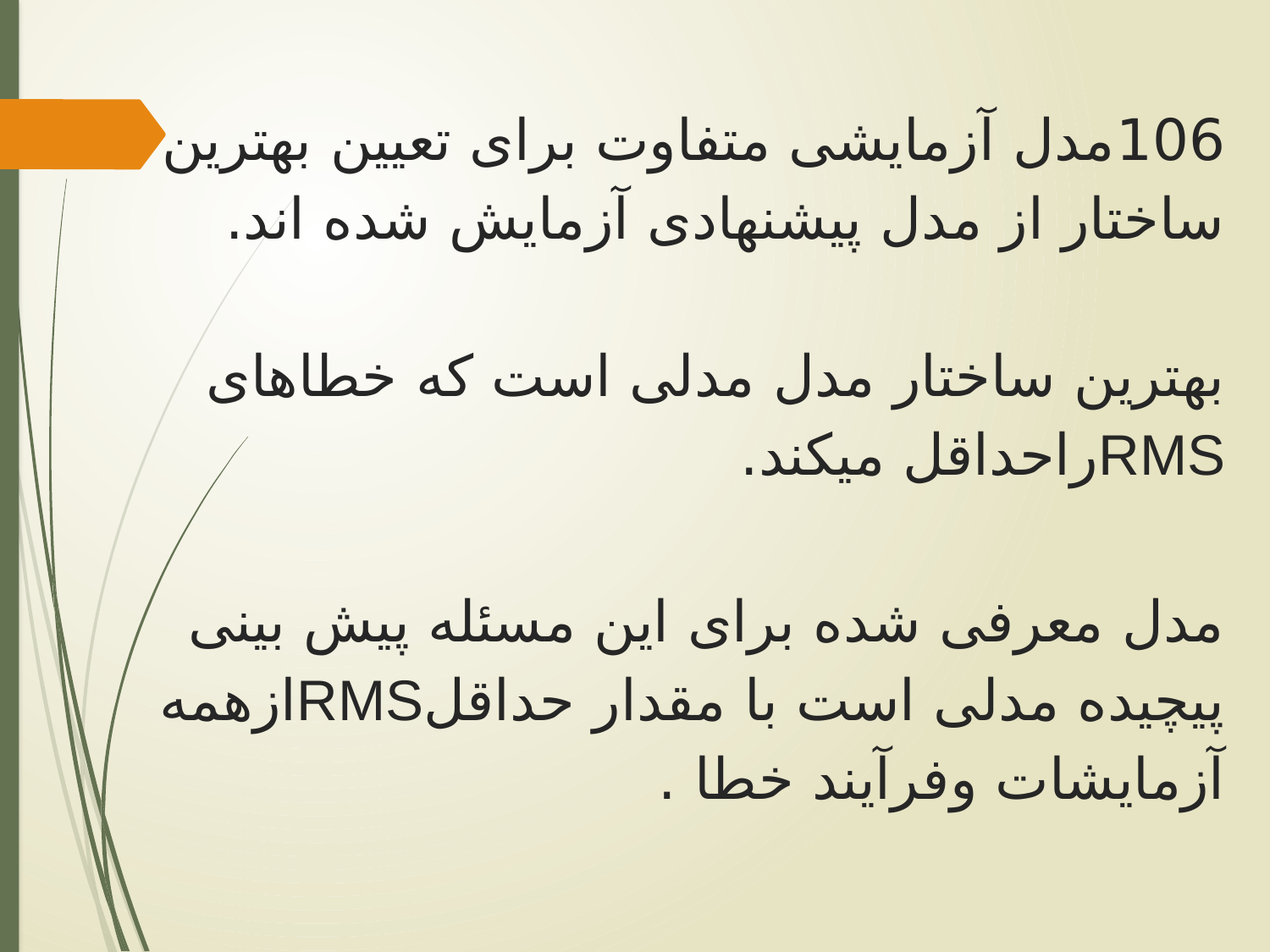

# 106مدل آزمایشی متفاوت برای تعیین بهترین ساختار از مدل پیشنهادی آزمایش شده اند. بهترین ساختار مدل مدلی است که خطاهای RMSراحداقل میکند. مدل معرفی شده برای این مسئله پیش بینی پیچیده مدلی است با مقدار حداقلRMSازهمه آزمایشات وفرآیند خطا .